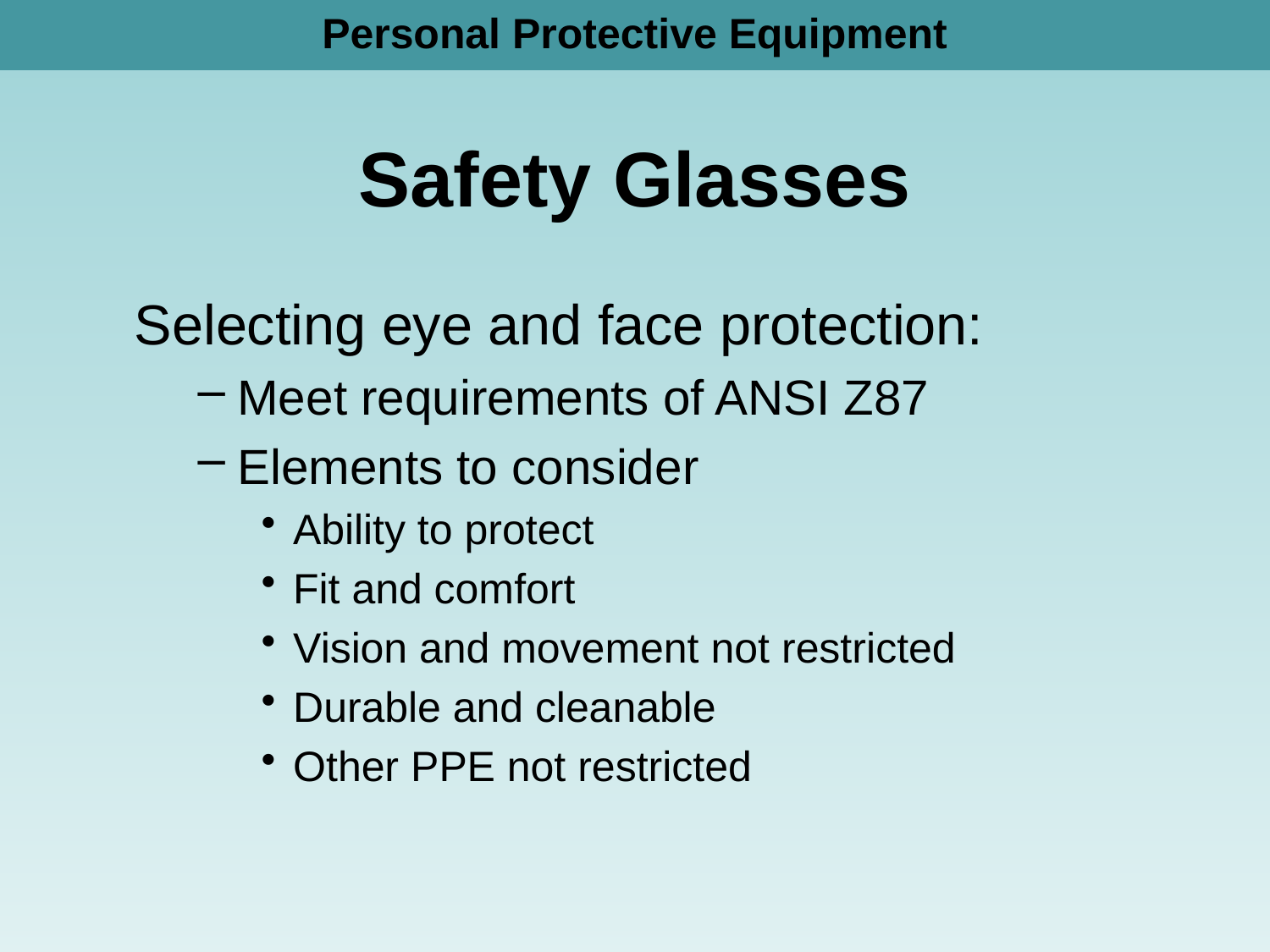

Personal Protective Equipment
# Safety Glasses
Selecting eye and face protection:
Meet requirements of ANSI Z87
Elements to consider
Ability to protect
Fit and comfort
Vision and movement not restricted
Durable and cleanable
Other PPE not restricted